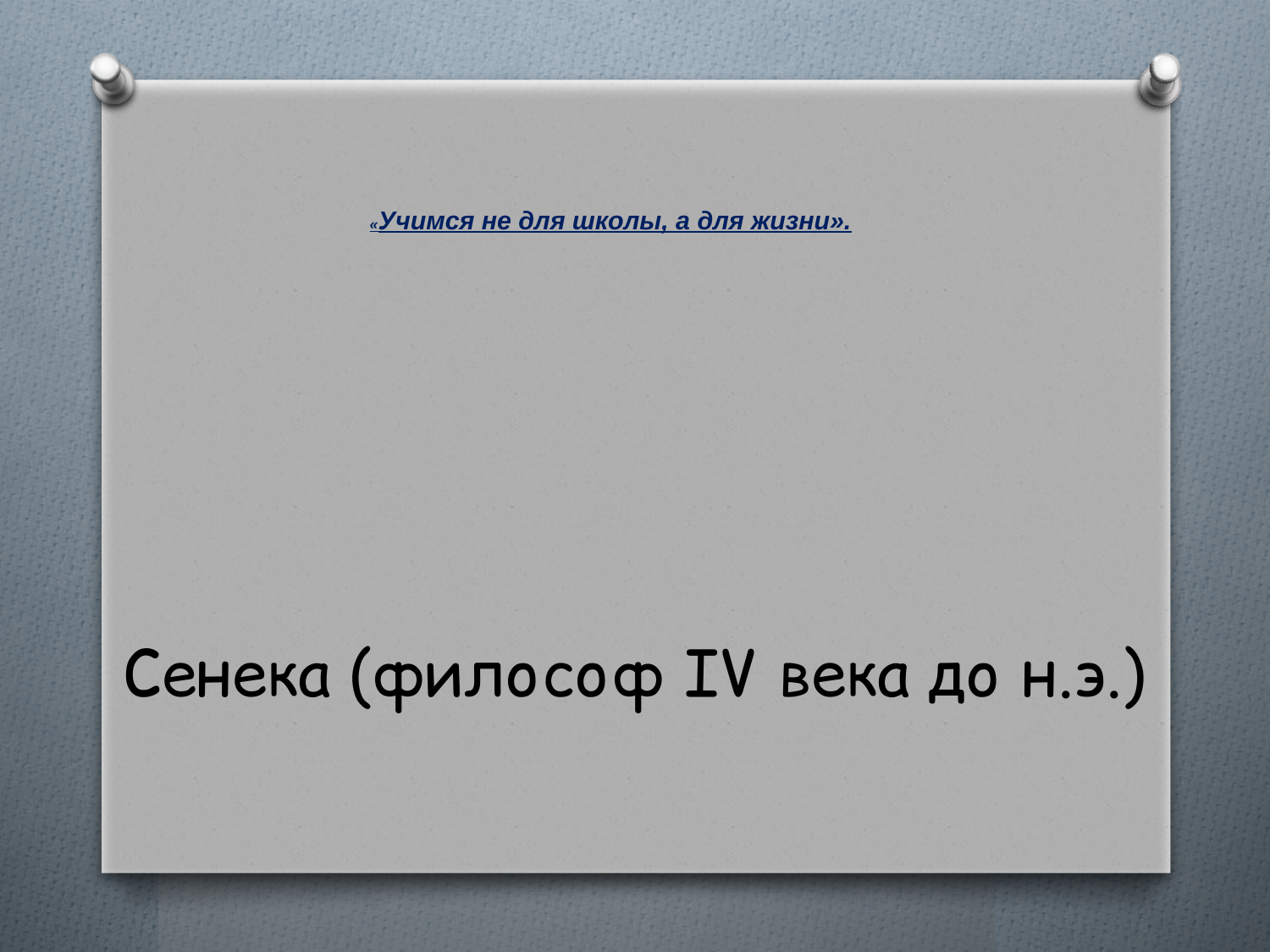

# «Учимся не для школы, а для жизни».
Сенека (философ IV века до н.э.)